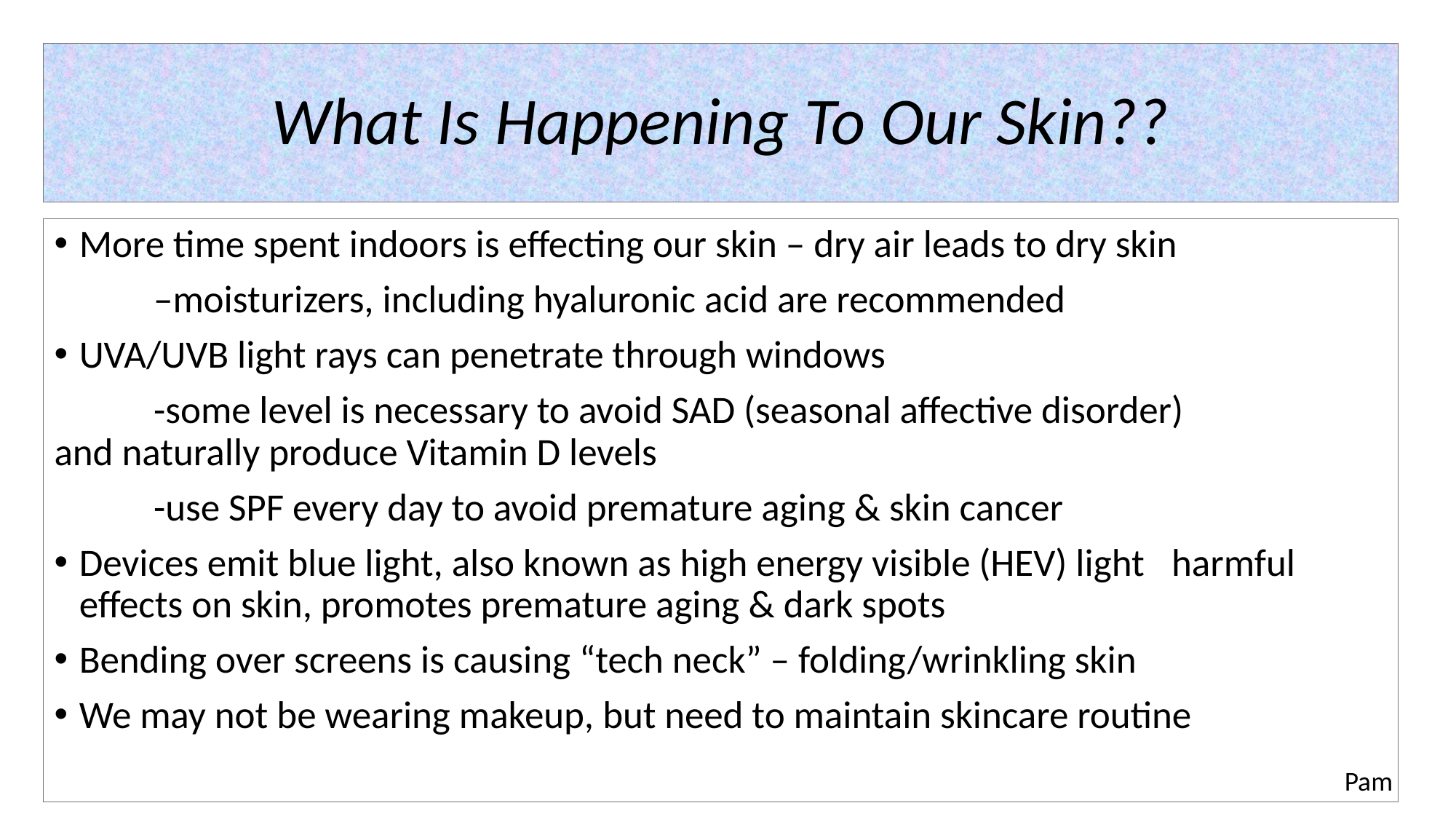

# What Is Happening To Our Skin??
More time spent indoors is effecting our skin – dry air leads to dry skin
 	–moisturizers, including hyaluronic acid are recommended
UVA/UVB light rays can penetrate through windows
	-some level is necessary to avoid SAD (seasonal affective disorder) 	  	    and naturally produce Vitamin D levels
	-use SPF every day to avoid premature aging & skin cancer
Devices emit blue light, also known as high energy visible (HEV) light   	harmful effects on skin, promotes premature aging & dark spots
Bending over screens is causing “tech neck” – folding/wrinkling skin
We may not be wearing makeup, but need to maintain skincare routine

Pam